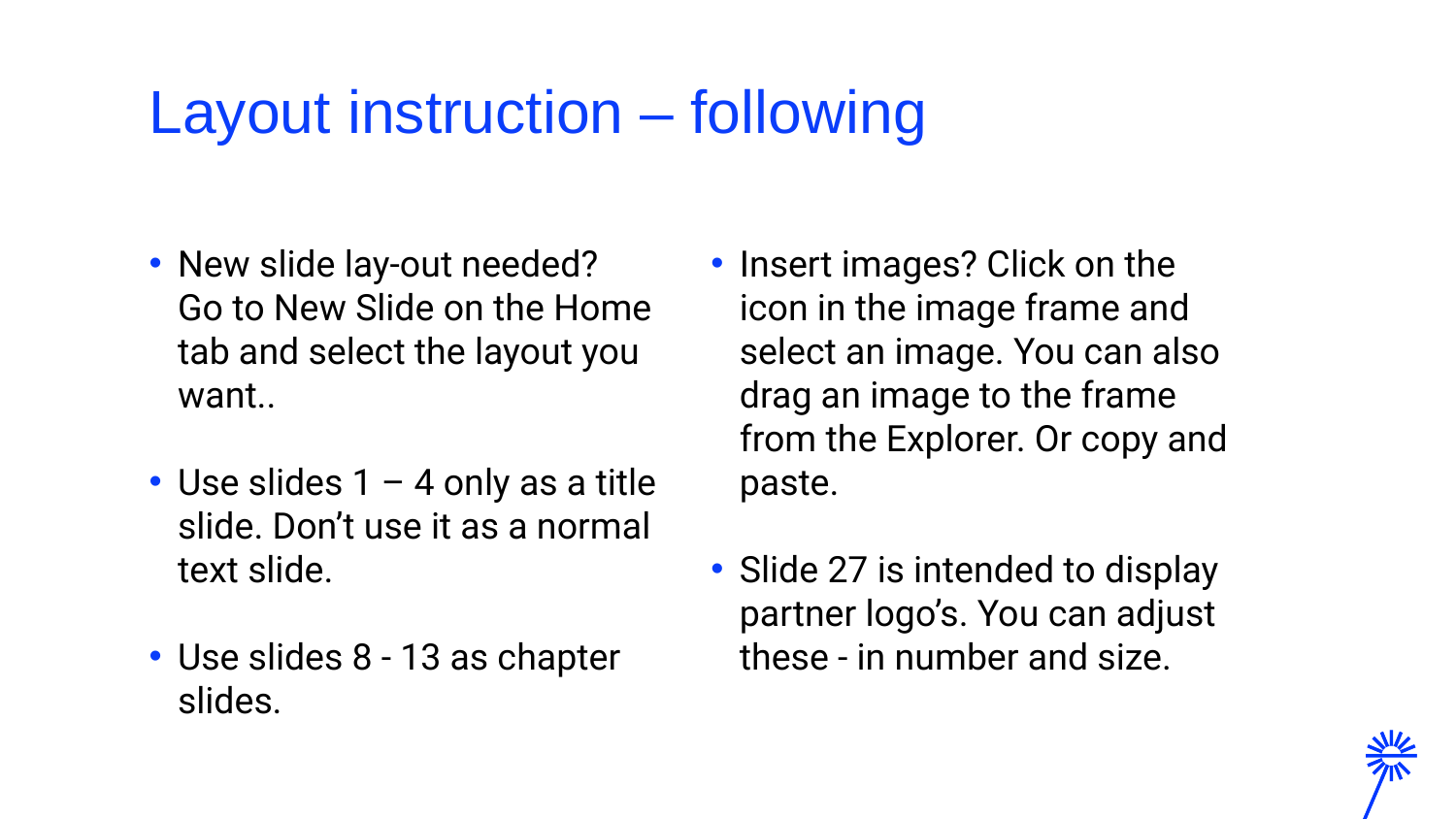

# Layout instruction – following
New slide lay-out needed?
Go to New Slide on the Home tab and select the layout you want..

Use slides 1 – 4 only as a title slide. Don’t use it as a normal text slide.

Use slides 8 - 13 as chapter slides.

Insert images? Click on the icon in the image frame and select an image. You can also drag an image to the frame from the Explorer. Or copy and paste.

Slide 27 is intended to display partner logo’s. You can adjust these - in number and size.